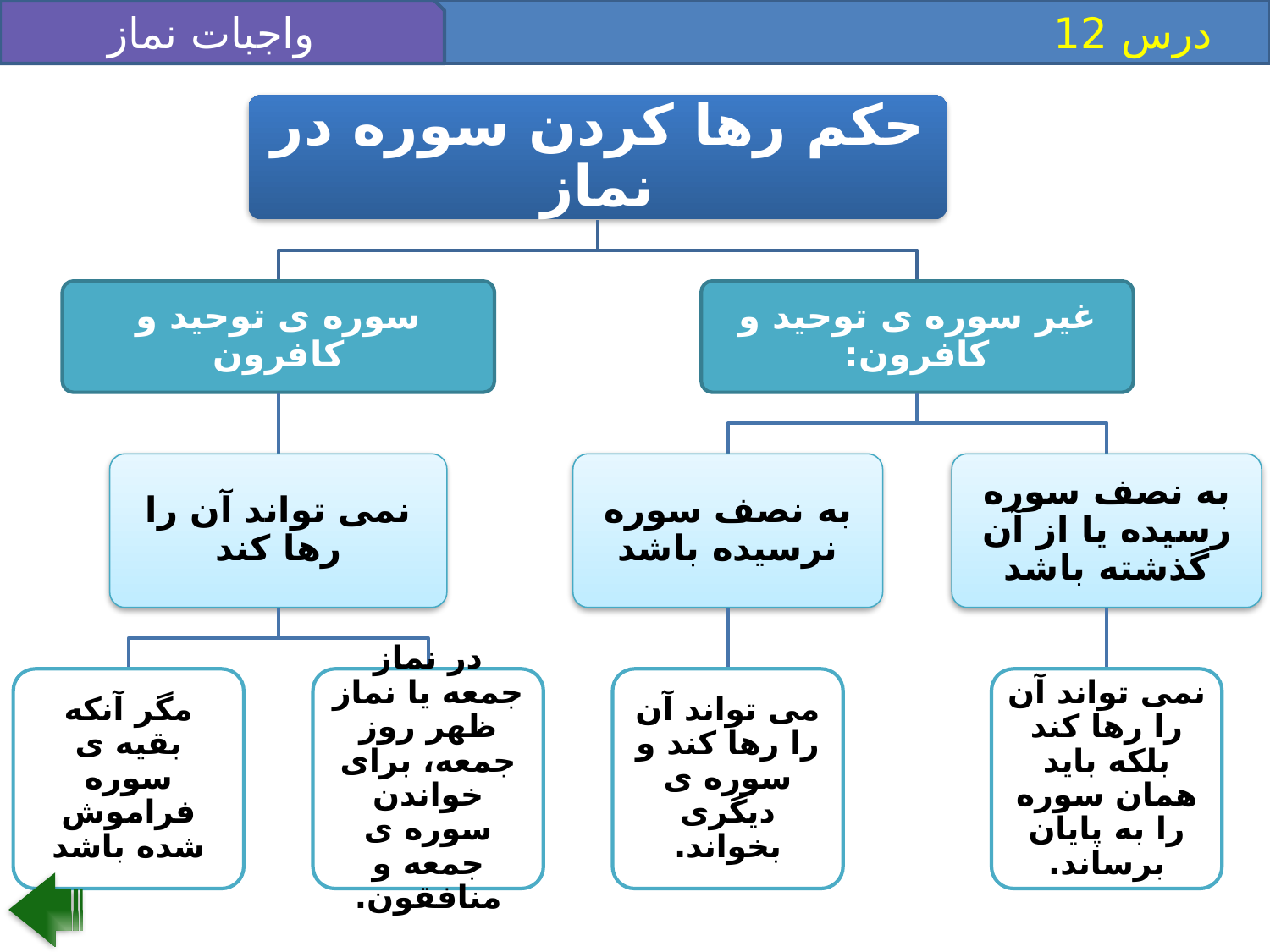

واجبات نماز 2
 درس 12
حکم رها کردن سوره در نماز

سوره ی توحید و کافرون

غیر سوره ی توحید و کافرون:

نمى تواند آن را رها كند

به نصف سوره نرسيده باشد

به نصف سوره رسیده یا از آن گذشته باشد

مگر آنکه بقیه ی سوره فراموش شده باشد

در نماز جمعه یا نماز ظهر روز جمعه، برای خواندن سوره ی جمعه و منافقون.

می تواند آن را رها كند و سوره ی ديگرى بخواند.

نمی تواند آن را رها کند بلکه باید همان سوره را به پایان برساند.